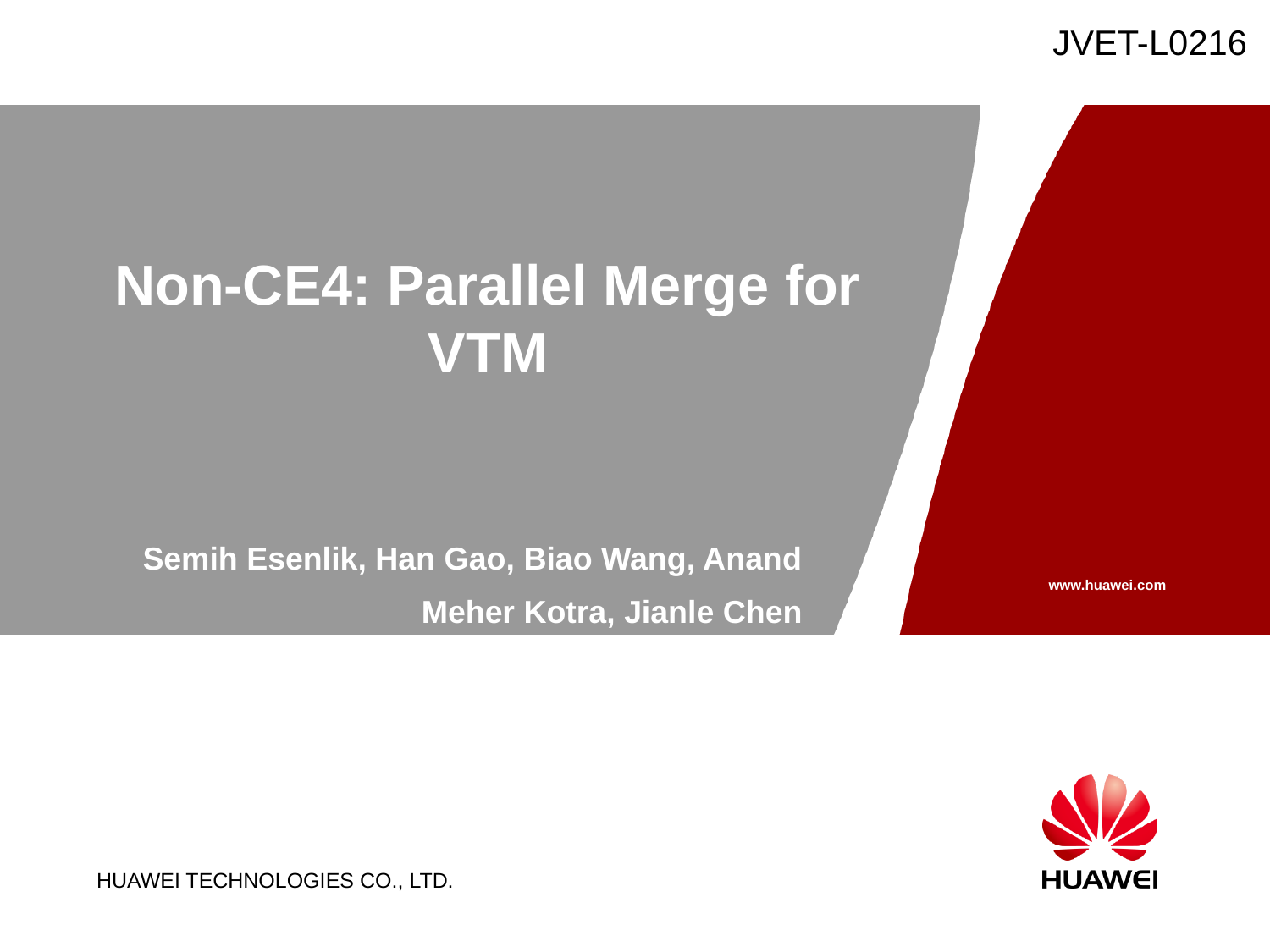

# Non-CE4: Parallel Merge for VTM
Semih Esenlik, Han Gao, Biao Wang, Anand Meher Kotra, Jianle Chen